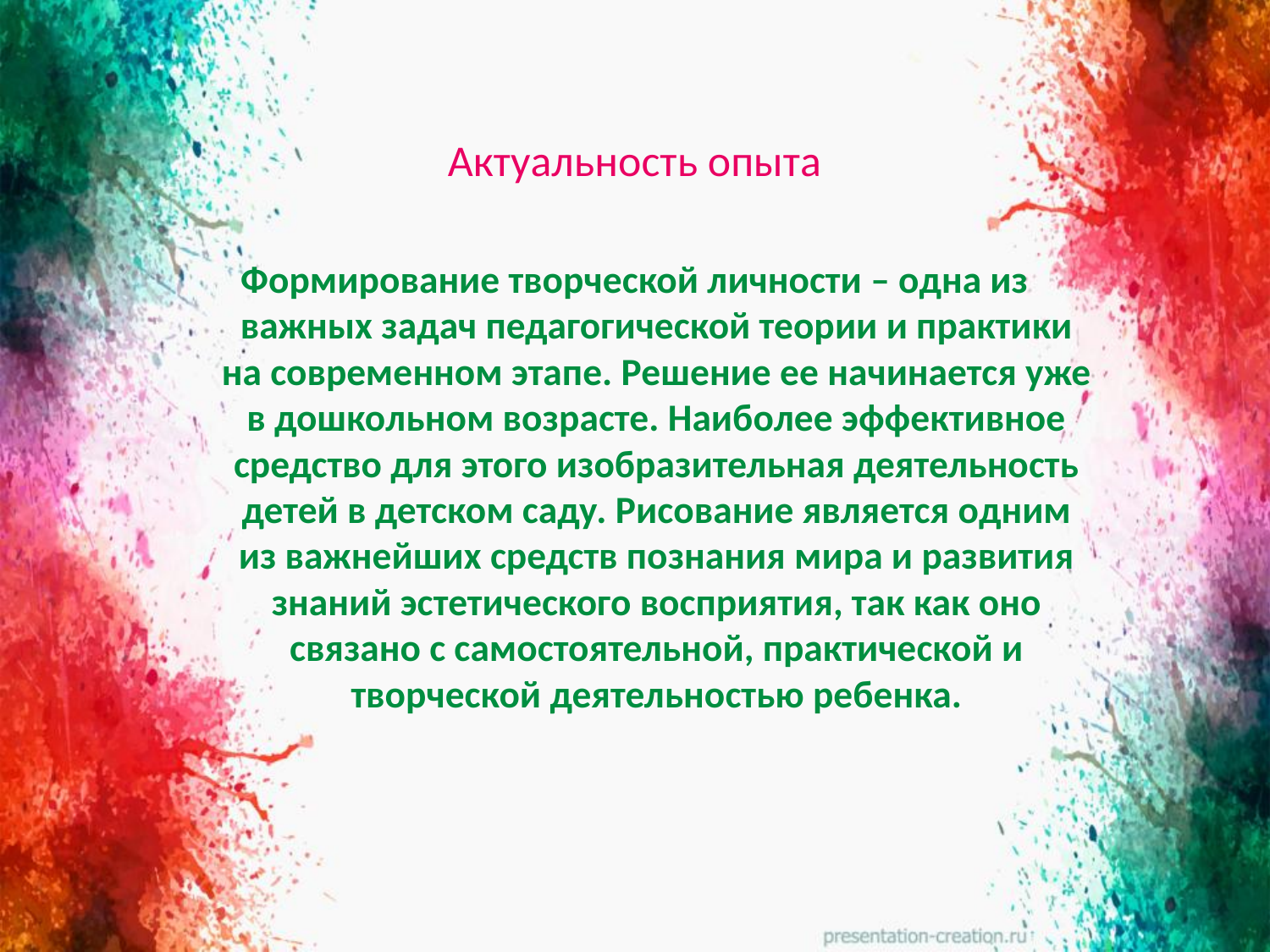

Актуальность опыта

Формирование творческой личности – одна из важных задач педагогической теории и практики на современном этапе. Решение ее начинается уже в дошкольном возрасте. Наиболее эффективное средство для этого изобразительная деятельность детей в детском саду. Рисование является одним из важнейших средств познания мира и развития знаний эстетического восприятия, так как оно связано с самостоятельной, практической и творческой деятельностью ребенка.